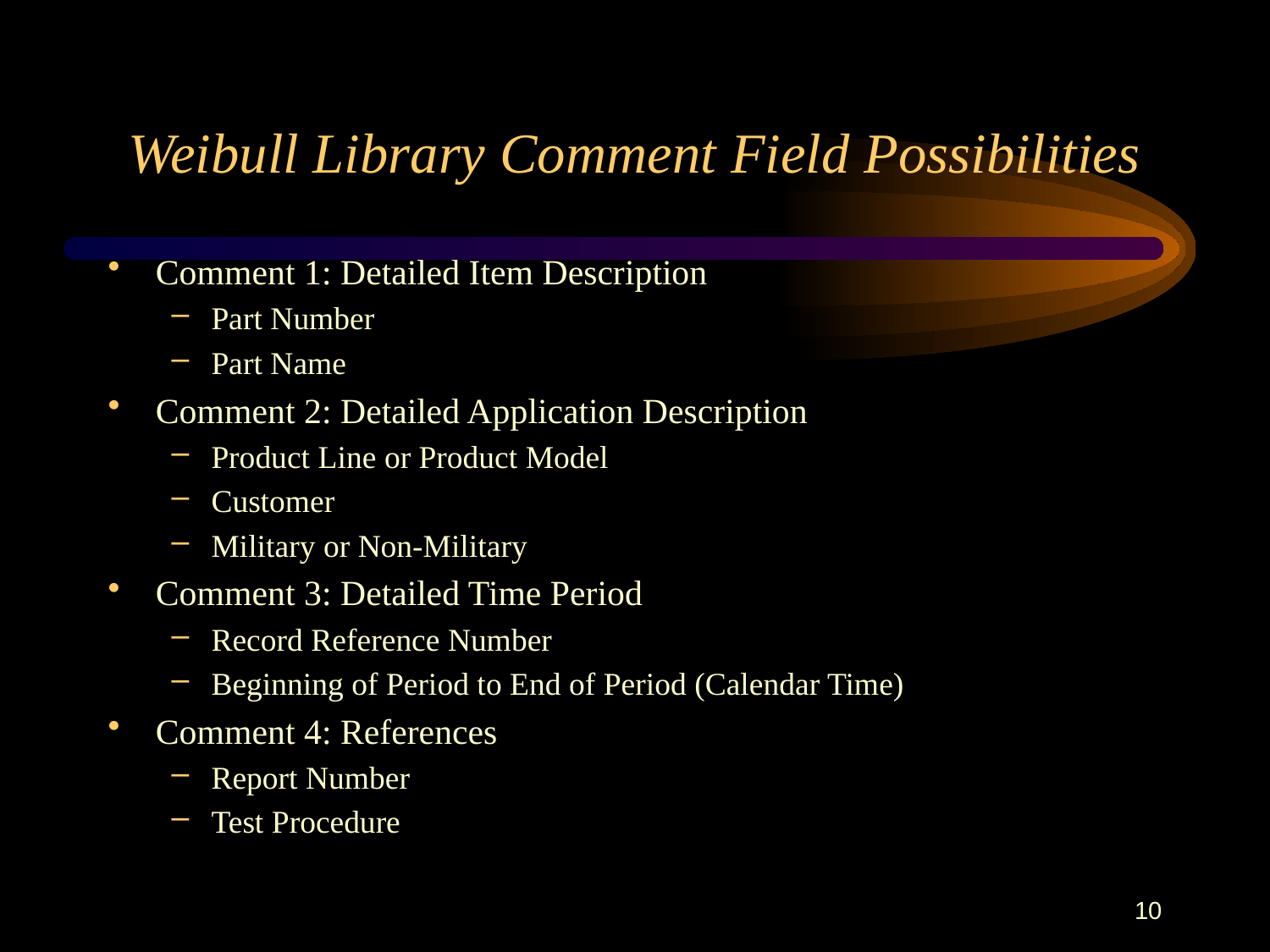

# Weibull Library Comment Field Possibilities
Comment 1: Detailed Item Description
Part Number
Part Name
Comment 2: Detailed Application Description
Product Line or Product Model
Customer
Military or Non-Military
Comment 3: Detailed Time Period
Record Reference Number
Beginning of Period to End of Period (Calendar Time)
Comment 4: References
Report Number
Test Procedure
10